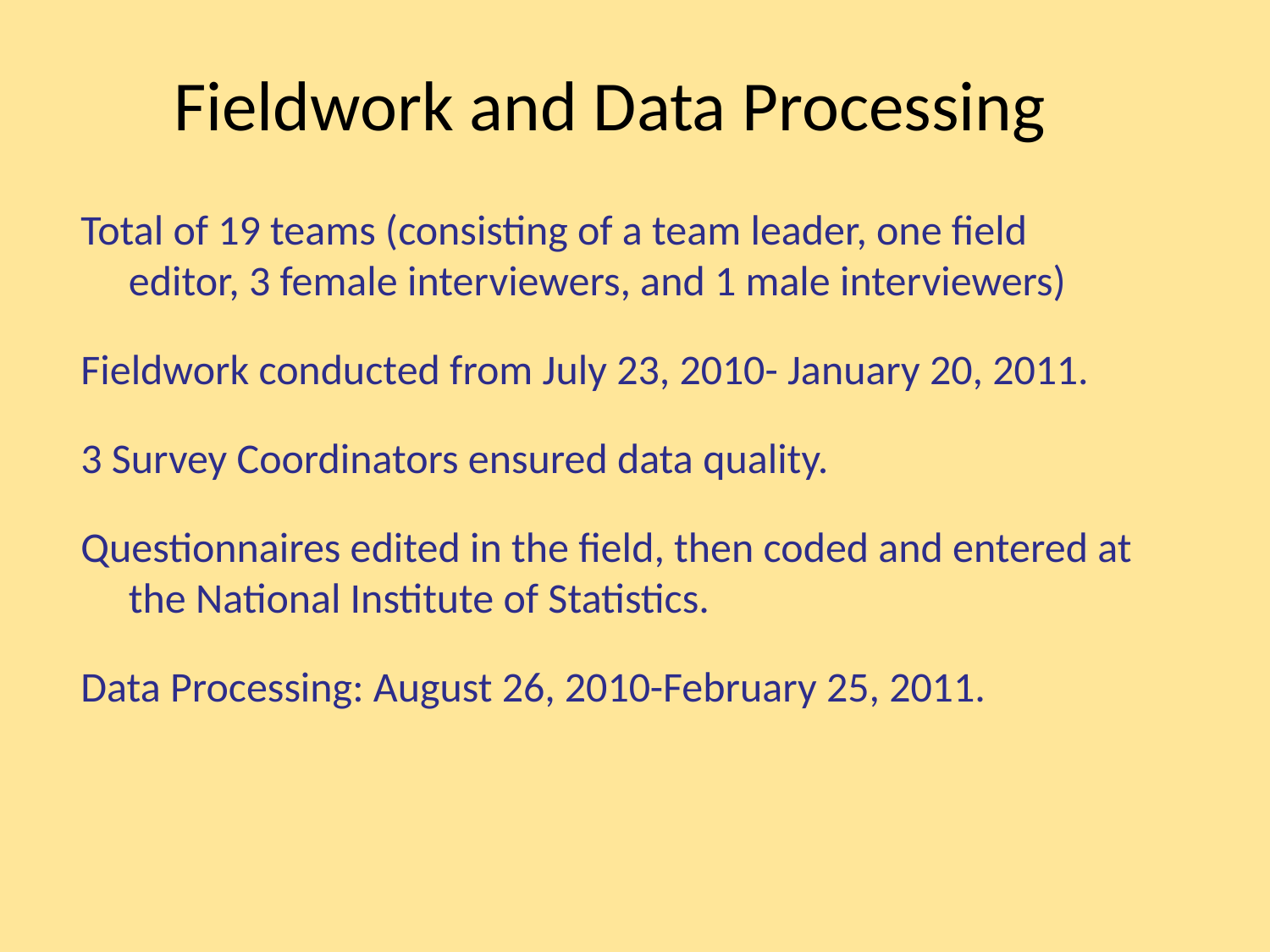

Fieldwork and Data Processing
Total of 19 teams (consisting of a team leader, one field editor, 3 female interviewers, and 1 male interviewers)
Fieldwork conducted from July 23, 2010- January 20, 2011.
3 Survey Coordinators ensured data quality.
Questionnaires edited in the field, then coded and entered at the National Institute of Statistics.
Data Processing: August 26, 2010-February 25, 2011.